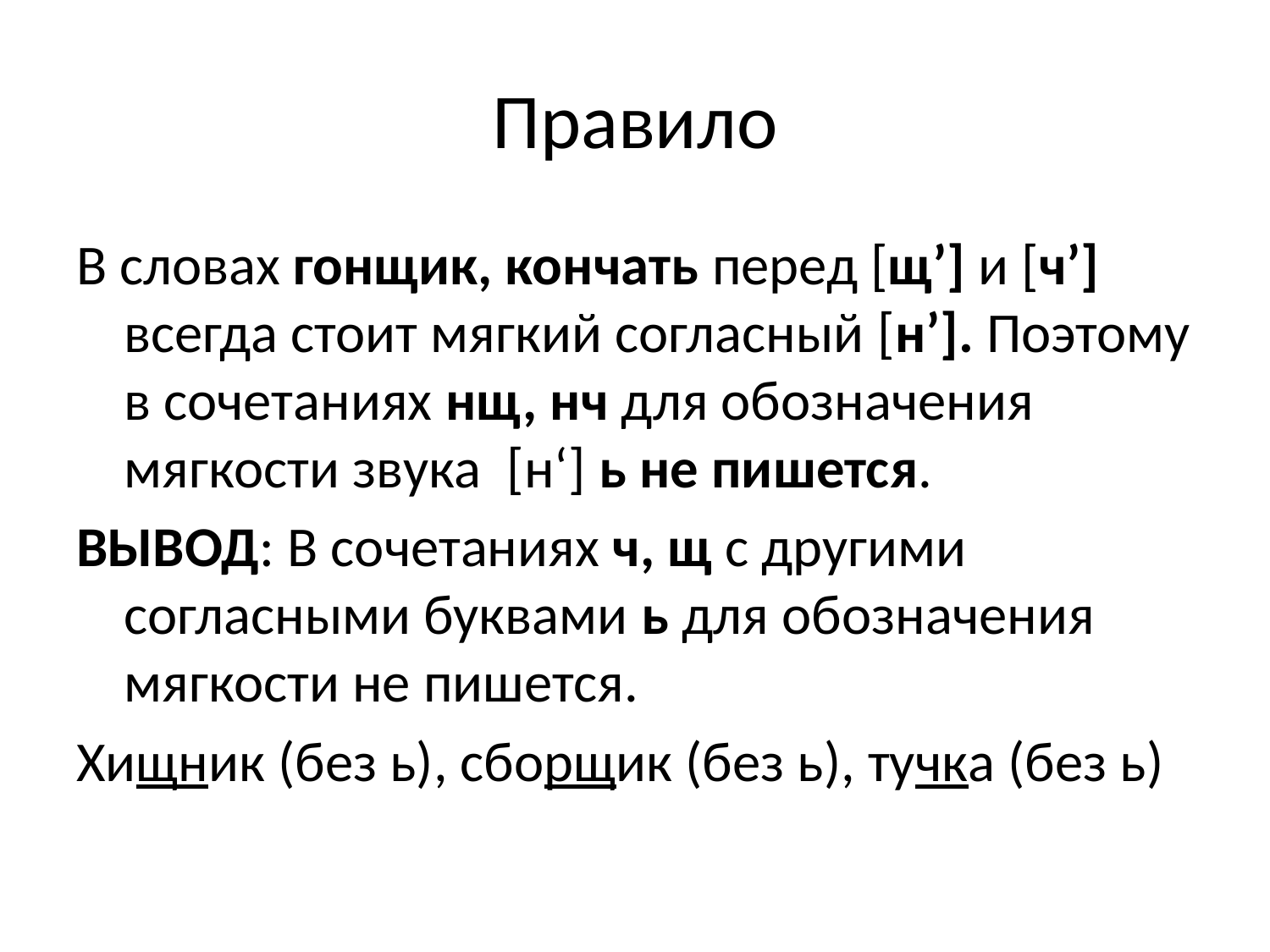

# Правило
В словах гонщик, кончать перед [щ’] и [ч’] всегда стоит мягкий согласный [н’]. Поэтому в сочетаниях нщ, нч для обозначения мягкости звука  [н‘] ь не пишется.
ВЫВОД: В сочетаниях ч, щ с другими согласными буквами ь для обозначения мягкости не пишется.
Хищник (без ь), сборщик (без ь), тучка (без ь)